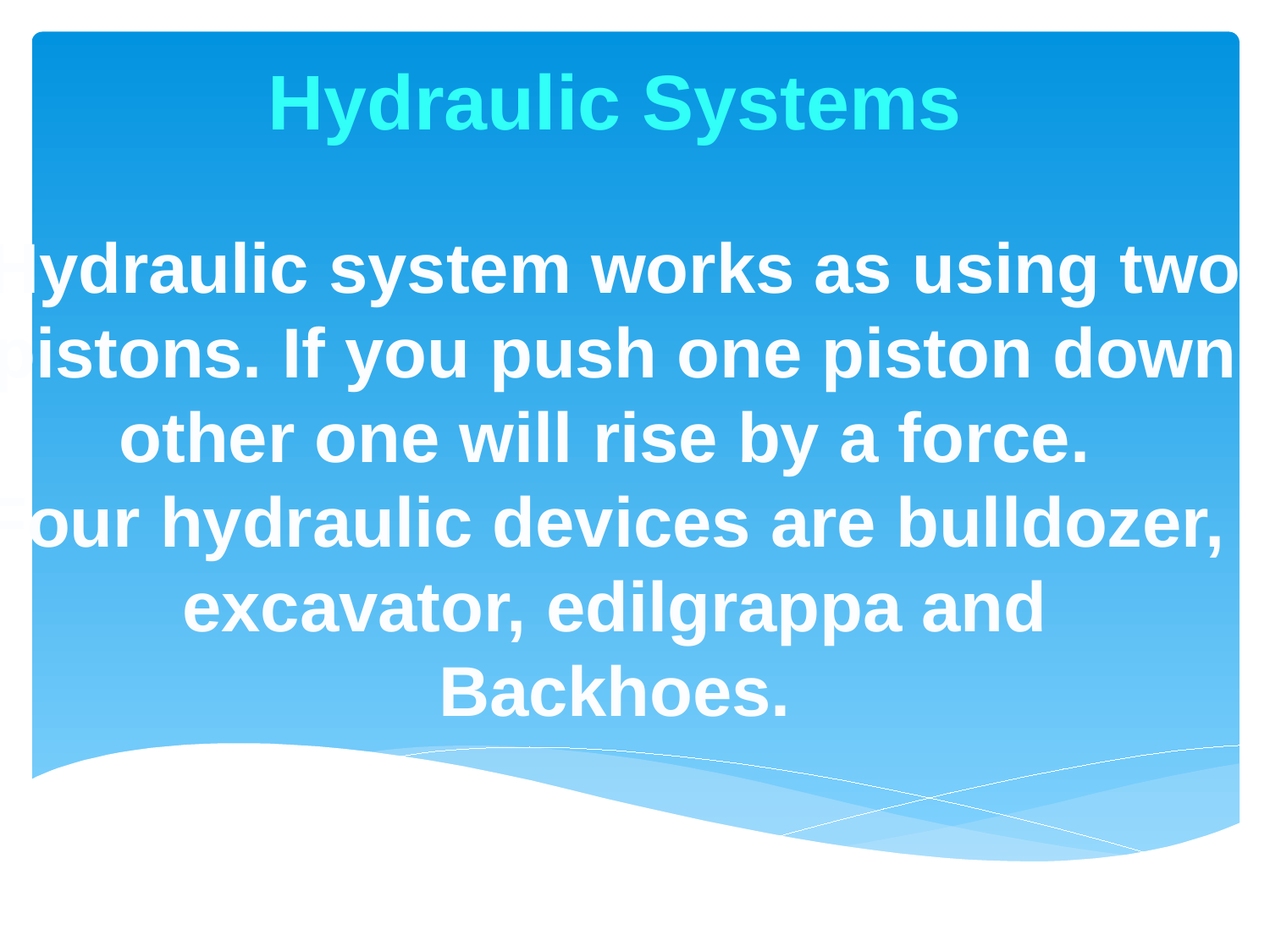

Hydraulic Systems
Hydraulic system works as using two
 pistons. If you push one piston down
other one will rise by a force.
Four hydraulic devices are bulldozer,
excavator, edilgrappa and
Backhoes.